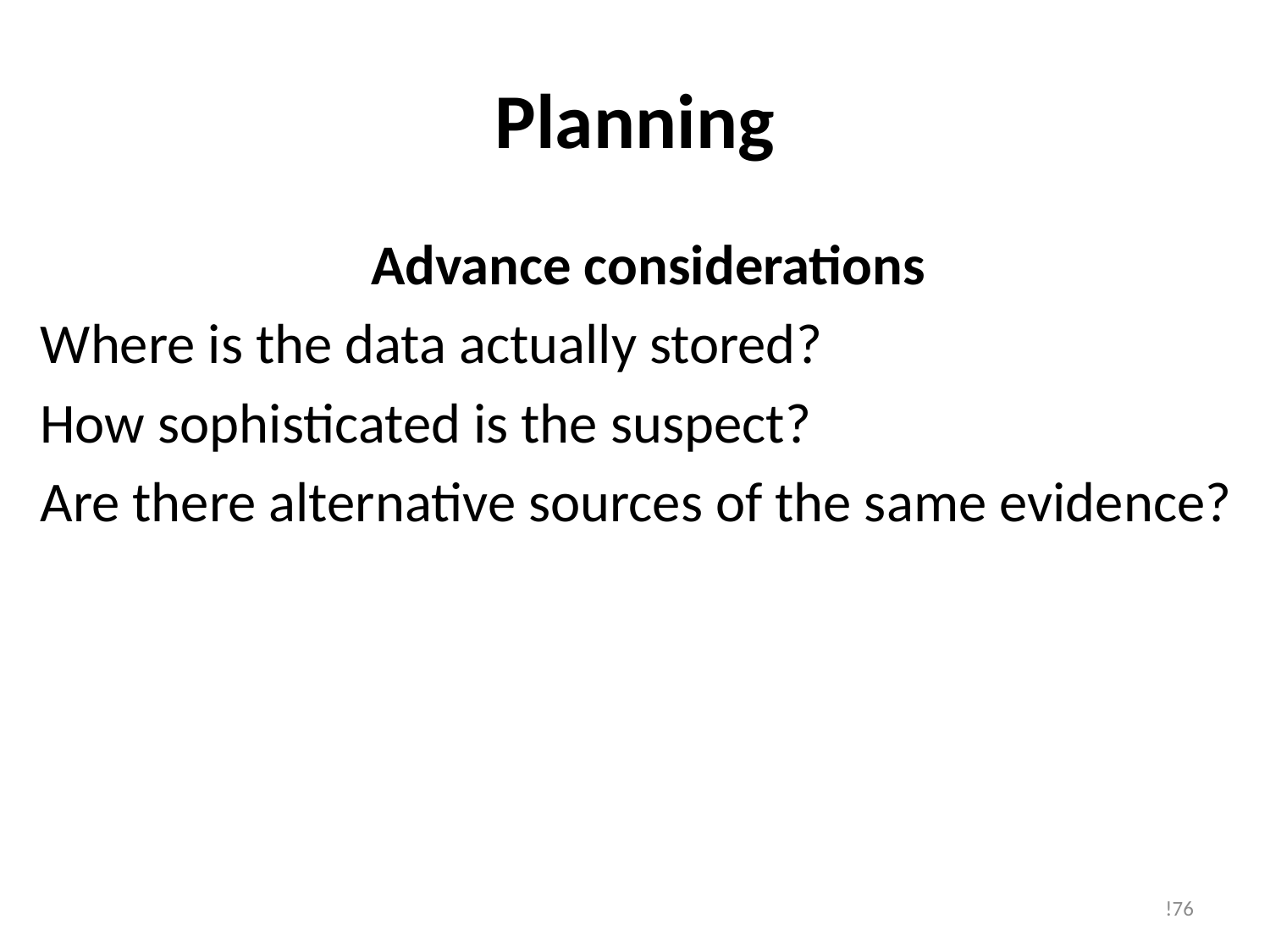

# Planning
Advance considerations
Where is the data actually stored?
How sophisticated is the suspect?
Are there alternative sources of the same evidence?
!76